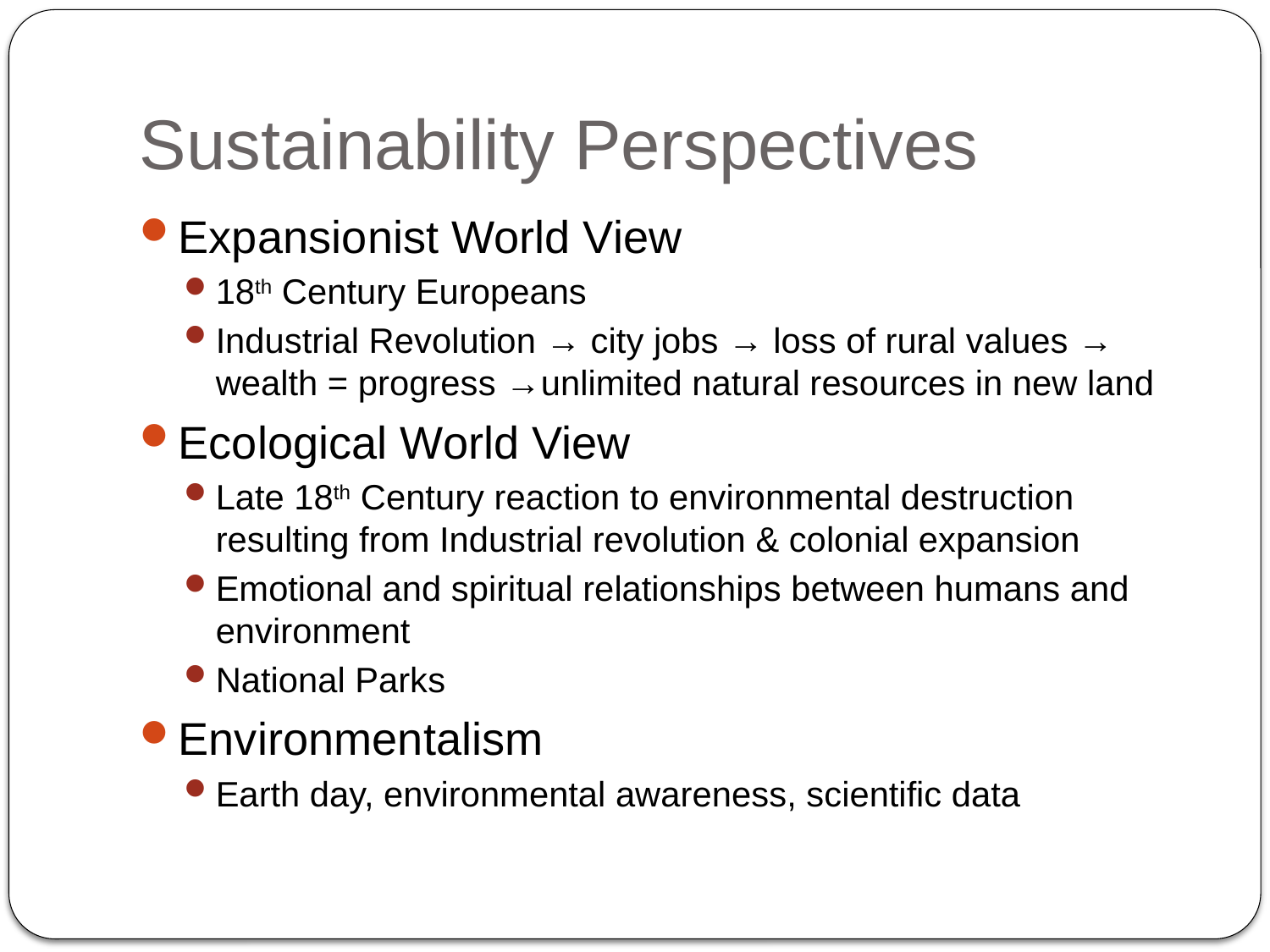

# Sustainability Perspectives
Expansionist World View
18th Century Europeans
Industrial Revolution → city jobs → loss of rural values → wealth = progress →unlimited natural resources in new land
Ecological World View
Late 18th Century reaction to environmental destruction resulting from Industrial revolution & colonial expansion
Emotional and spiritual relationships between humans and environment
National Parks
Environmentalism
Earth day, environmental awareness, scientific data